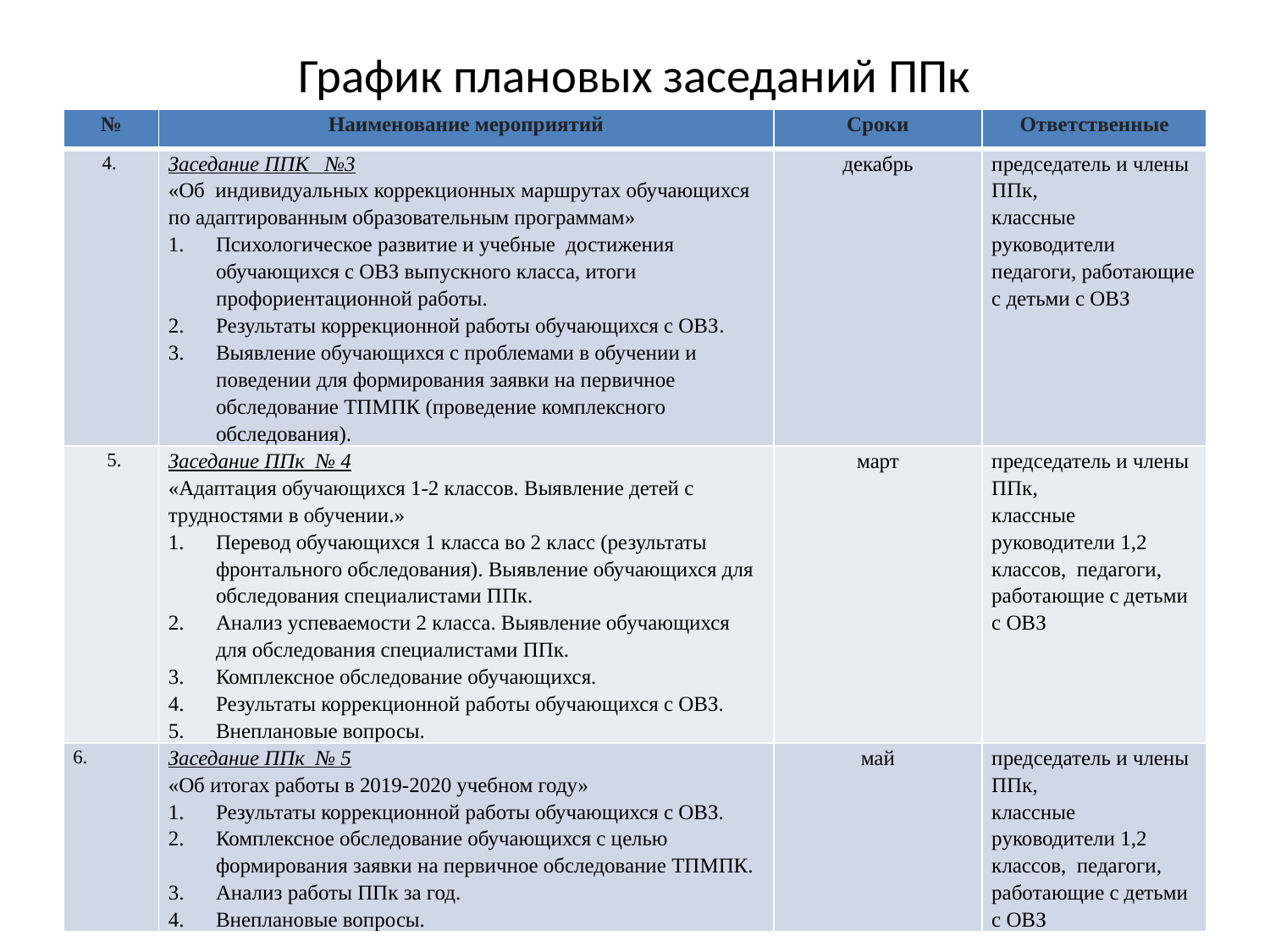

# График плановых заседаний ППк
| № | Наименование мероприятий | Сроки | Ответственные |
| --- | --- | --- | --- |
| 4. | Заседание ППК №3 «Об индивидуальных коррекционных маршрутах обучающихся по адаптированным образовательным программам» Психологическое развитие и учебные  достижения обучающихся с ОВЗ выпускного класса, итоги профориентационной работы. Результаты коррекционной работы обучающихся с ОВЗ. Выявление обучающихся с проблемами в обучении и поведении для формирования заявки на первичное обследование ТПМПК (проведение комплексного обследования). | декабрь | председатель и члены ППк, классные руководители педагоги, работающие с детьми с ОВЗ |
| 5. | Заседание ППк № 4 «Адаптация обучающихся 1-2 классов. Выявление детей с трудностями в обучении.» Перевод обучающихся 1 класса во 2 класс (результаты фронтального обследования). Выявление обучающихся для обследования специалистами ППк. Анализ успеваемости 2 класса. Выявление обучающихся для обследования специалистами ППк. Комплексное обследование обучающихся. Результаты коррекционной работы обучающихся с ОВЗ. Внеплановые вопросы. | март | председатель и члены ППк, классные руководители 1,2 классов,  педагоги, работающие с детьми с ОВЗ |
| 6. | Заседание ППк № 5 «Об итогах работы в 2019-2020 учебном году» Результаты коррекционной работы обучающихся с ОВЗ. Комплексное обследование обучающихся с целью формирования заявки на первичное обследование ТПМПК. Анализ работы ППк за год. Внеплановые вопросы. | май | председатель и члены ППк, классные руководители 1,2 классов,  педагоги, работающие с детьми с ОВЗ |